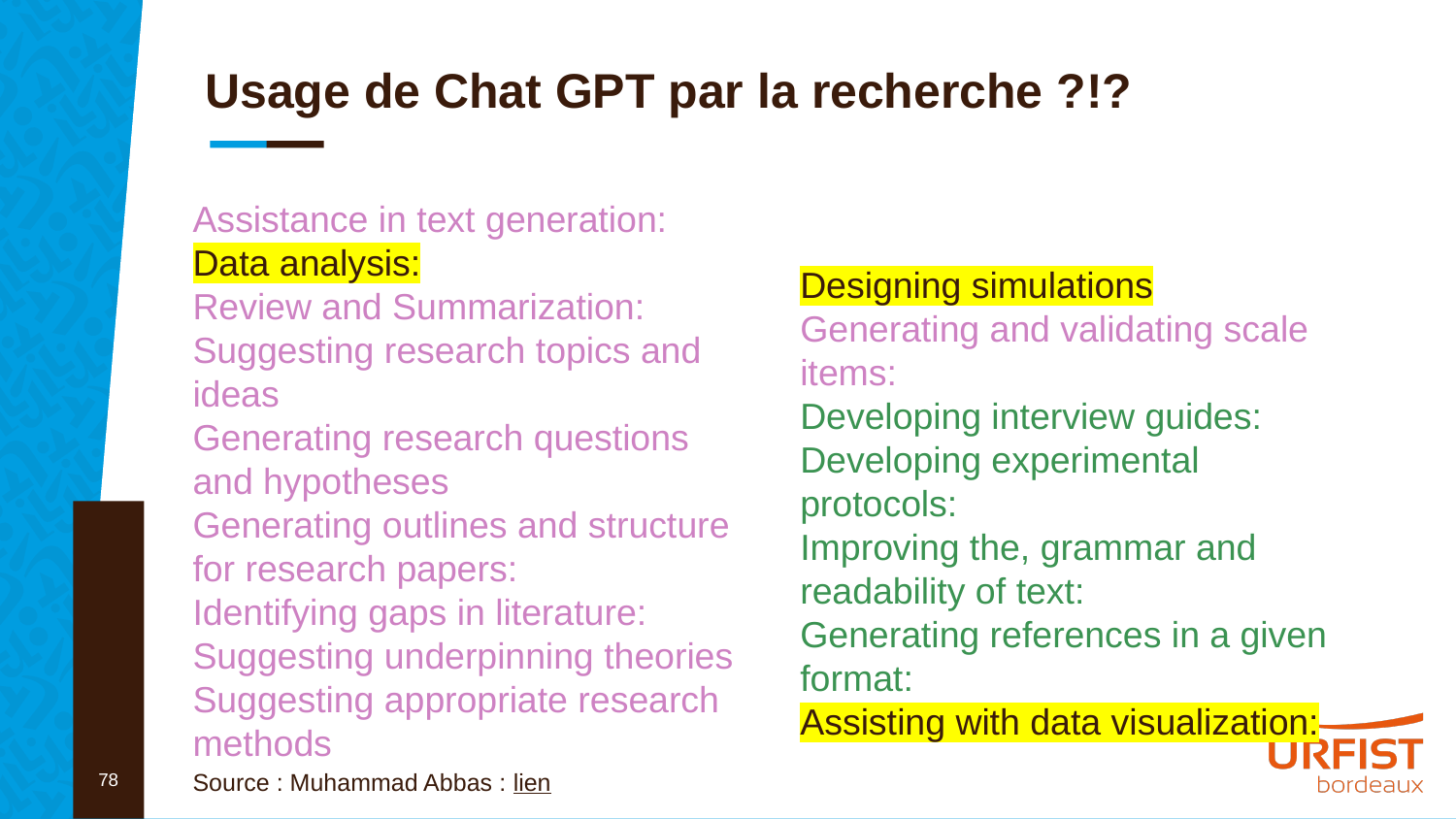

# Usage de Chat GPT par la recherche ?!?
Assistance in text generation:
Data analysis:
Review and Summarization:
Suggesting research topics and ideas
Generating research questions and hypotheses
Generating outlines and structure for research papers:
Identifying gaps in literature:
Suggesting underpinning theories
Suggesting appropriate research methods

Designing simulations
Generating and validating scale items:
Developing interview guides:
Developing experimental protocols:
Improving the, grammar and readability of text:
Generating references in a given format:
Assisting with data visualization:
78
Source : Muhammad Abbas : lien